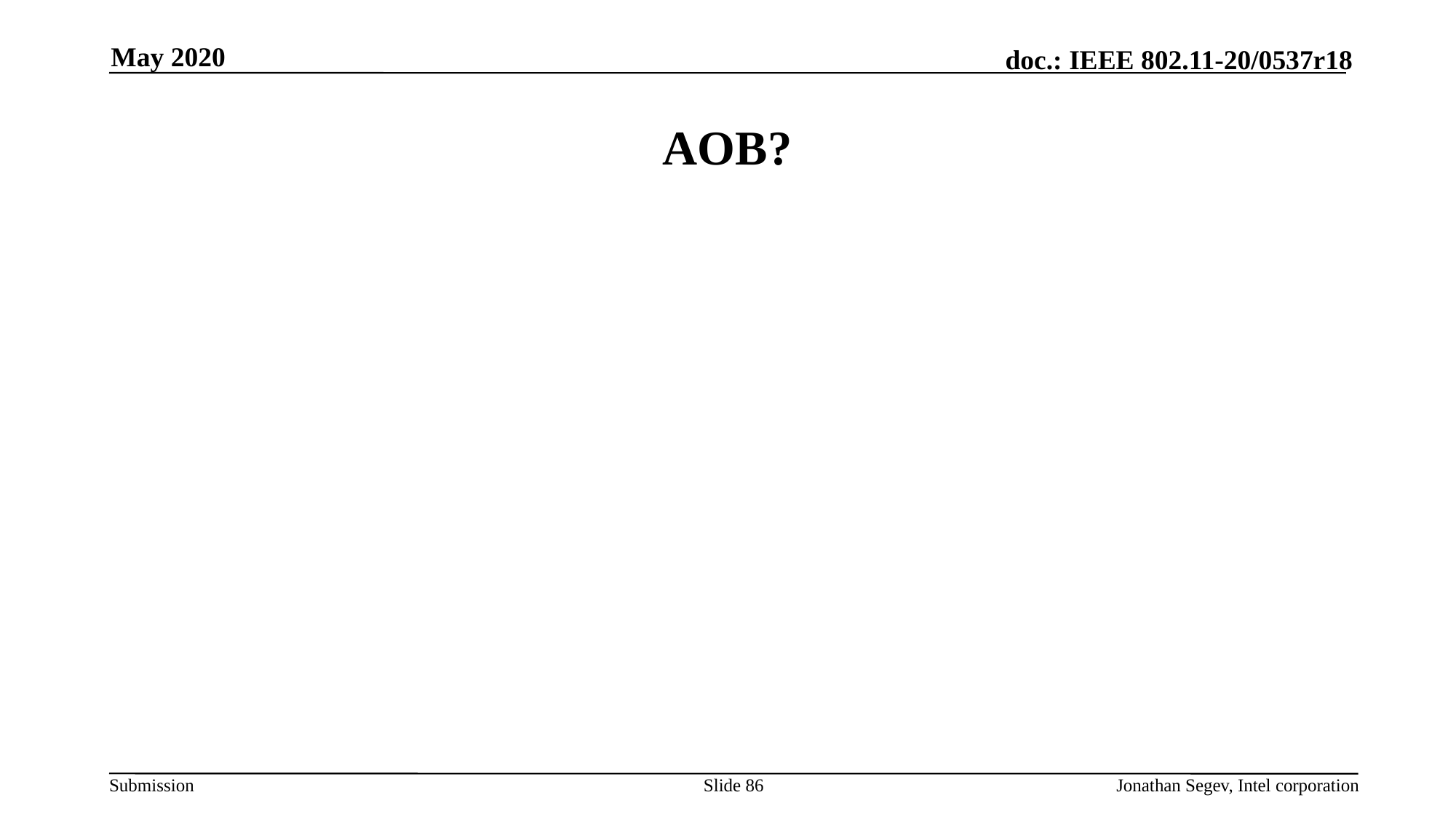

May 2020
# AOB?

Slide 86
Jonathan Segev, Intel corporation